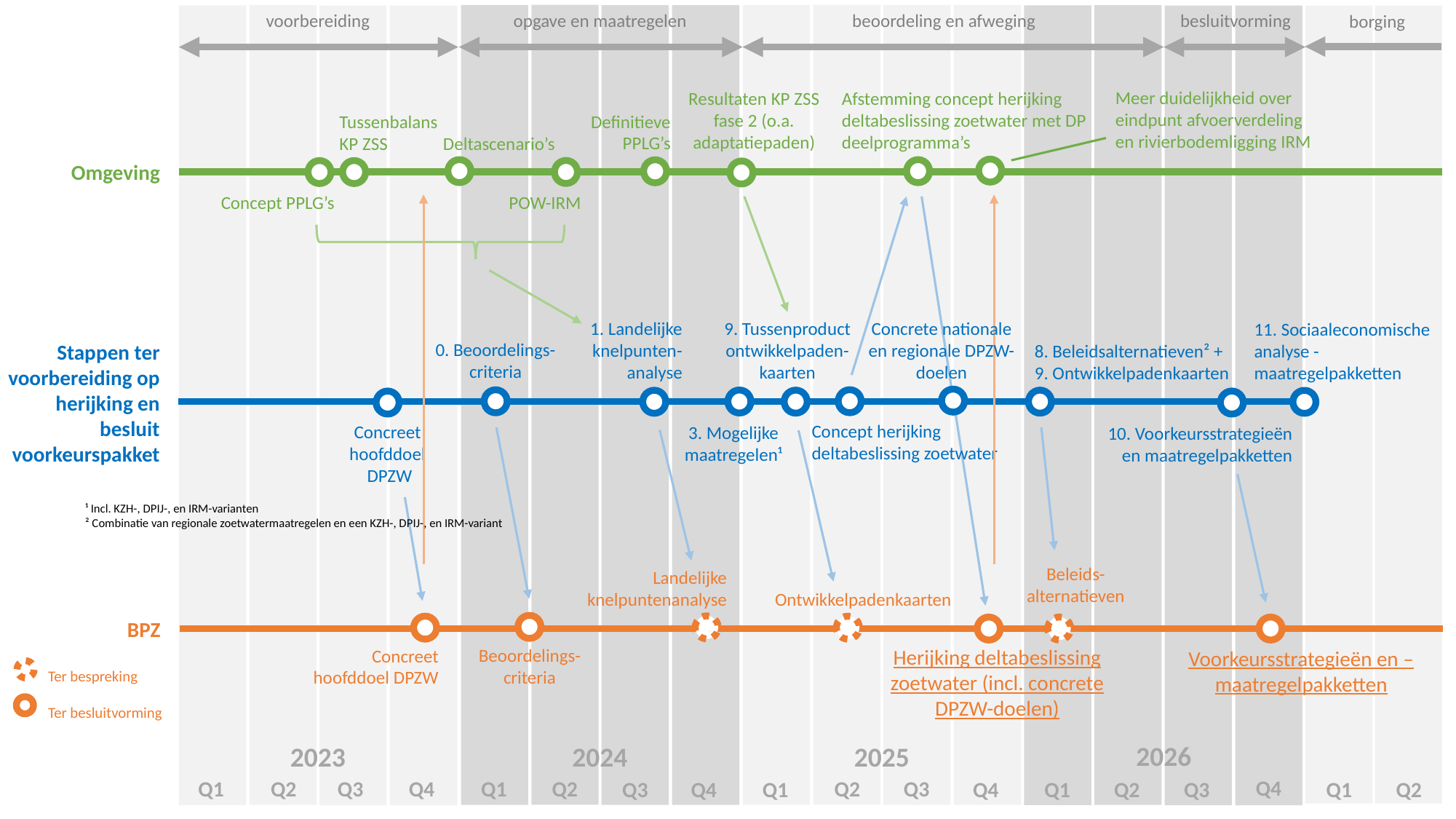

opgave en maatregelen
beoordeling en afweging
voorbereiding
besluitvorming
borging

Meer duidelijkheid over eindpunt afvoerverdeling en rivierbodemligging IRM
Afstemming concept herijking deltabeslissing zoetwater met DP deelprogramma’s
Resultaten KP ZSS fase 2 (o.a. adaptatiepaden)
Definitieve PPLG’s
Tussenbalans
KP ZSS

Deltascenario’s
Omgeving

Concept PPLG’s
POW-IRM
1. Landelijke knelpunten-analyse
Concrete nationale en regionale DPZW-doelen
9. Tussenproduct ontwikkelpaden-kaarten
11. Sociaaleconomische analyse - maatregelpakketten
0. Beoordelings-criteria
Stappen ter voorbereiding op herijking en besluit voorkeurspakket
8. Beleidsalternatieven² + 9. Ontwikkelpadenkaarten

Concept herijking deltabeslissing zoetwater
Concreet hoofddoel
 DPZW
3. Mogelijke maatregelen¹
10. Voorkeursstrategieën en maatregelpakketten
¹ Incl. KZH-, DPIJ-, en IRM-varianten
² Combinatie van regionale zoetwatermaatregelen en een KZH-, DPIJ-, en IRM-variant
Beleids-alternatieven
Landelijke knelpuntenanalyse
Ontwikkelpadenkaarten
BPZ

Beoordelings-criteria
Herijking deltabeslissing zoetwater (incl. concrete DPZW-doelen)
Concreet
hoofddoel DPZW
Voorkeursstrategieën en –maatregelpakketten
Ter bespreking
Ter besluitvorming

2026
2024
2023
2025
Q4
Q2
Q3
Q2
Q1
Q4
Q1
Q2
Q3
Q3
Q4
Q1
Q1
Q2
Q3
Q4
Q1
Q2